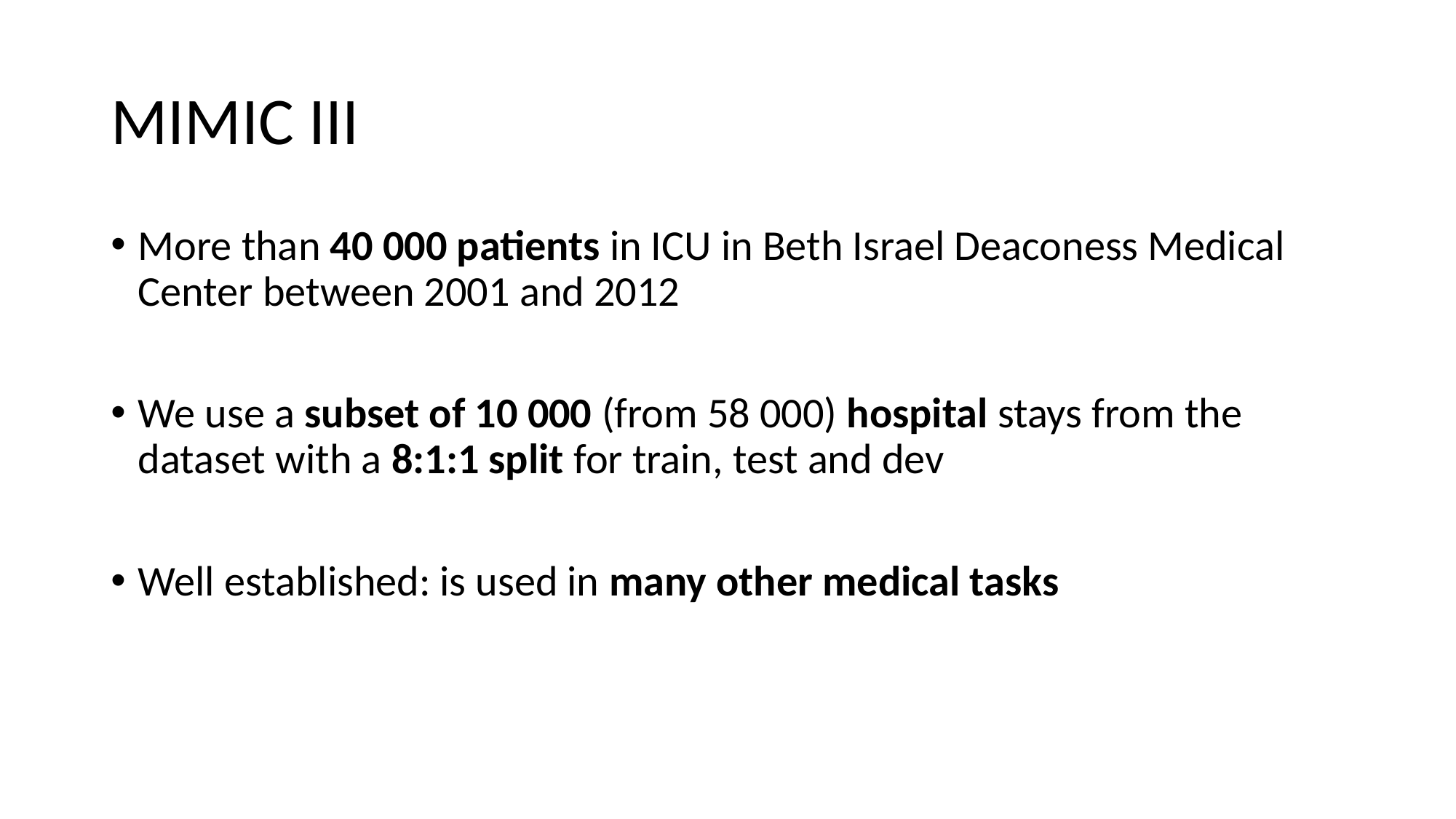

# MIMIC III
More than 40 000 patients in ICU in Beth Israel Deaconess Medical Center between 2001 and 2012

We use a subset of 10 000 (from 58 000) hospital stays from the dataset with a 8:1:1 split for train, test and dev

Well established: is used in many other medical tasks